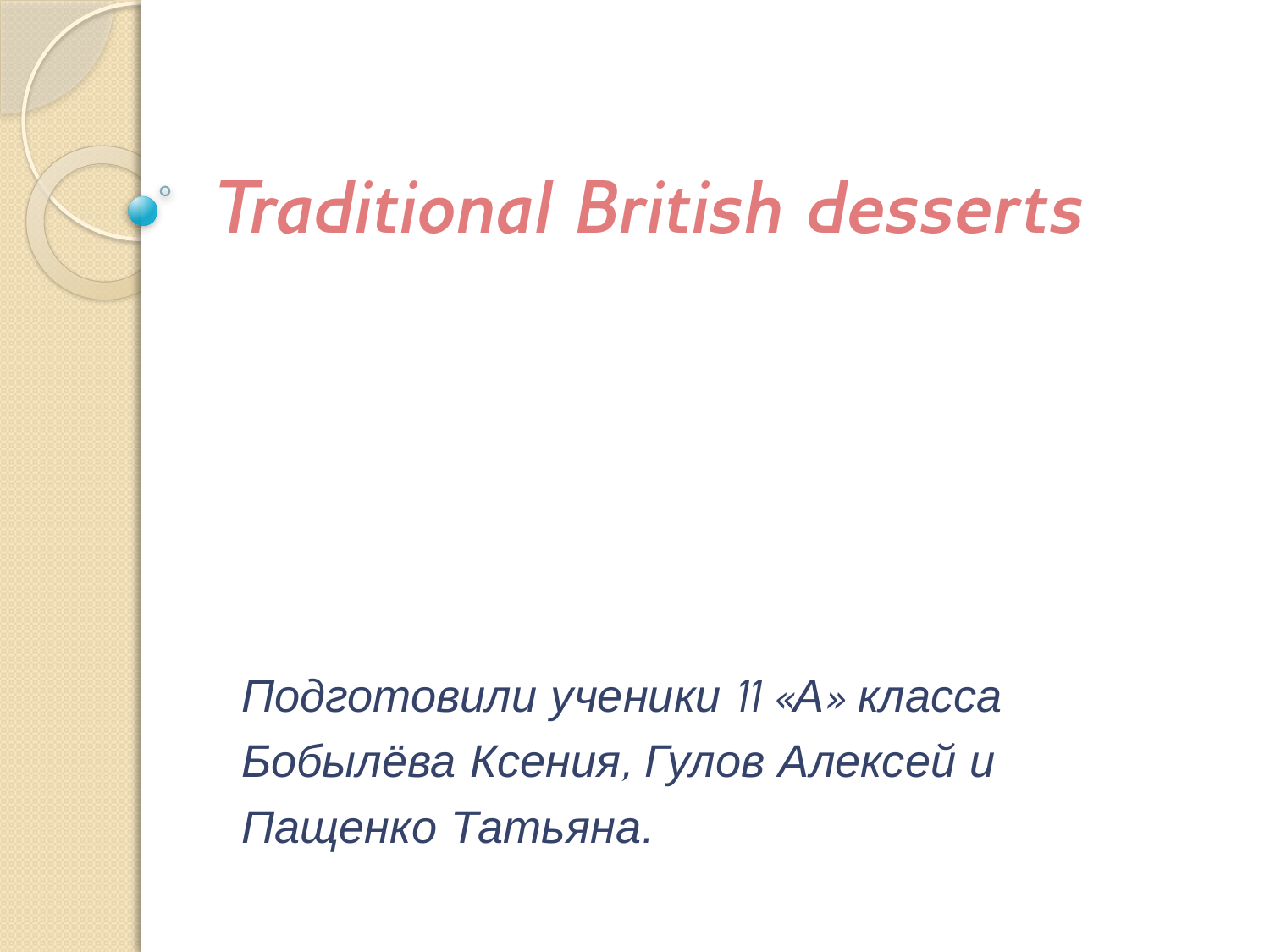

# Traditional British desserts
Подготовили ученики 11 «А» класса
Бобылёва Ксения, Гулов Алексей и
Пащенко Татьяна.